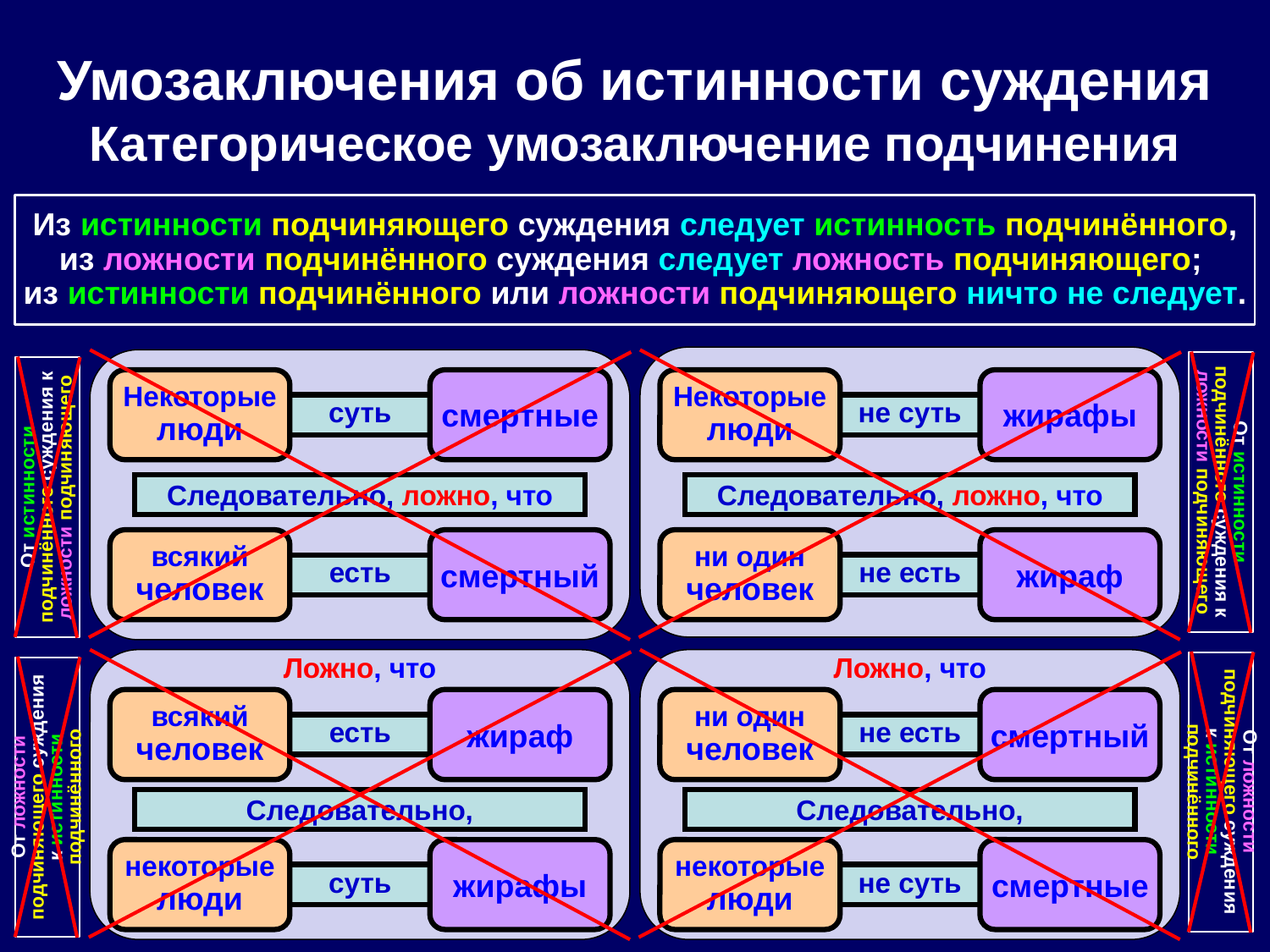

Умозаключения об истинности суждения Категорическое умозаключение подчинения
Из истинности подчиняющего суждения следует истинность подчинённого, из ложности подчинённого суждения следует ложность подчиняющего;
из истинности подчинённого или ложности подчиняющего ничто не следует.

Некоторые
люди
смертные
Некоторые
люди
жирафы
суть
не суть
От истинности подчинённого суждения к ложности подчиняющего
От истинности подчинённого суждения к ложности подчиняющего
Следовательно, ложно, что
Следовательно, ложно, что
всякий
человек
смертный
ни один
человек
жираф
не есть
есть
Ложно, что
Ложно, что
всякий
человек
жираф
ни один
человек
смертный
есть
не есть
От ложности подчиняющего суждения к истинности подчинённого
От ложности подчиняющего суждения к истинности подчинённого
Следовательно,
Следовательно,
некоторые
люди
жирафы
некоторые
люди
смертные
суть
не суть